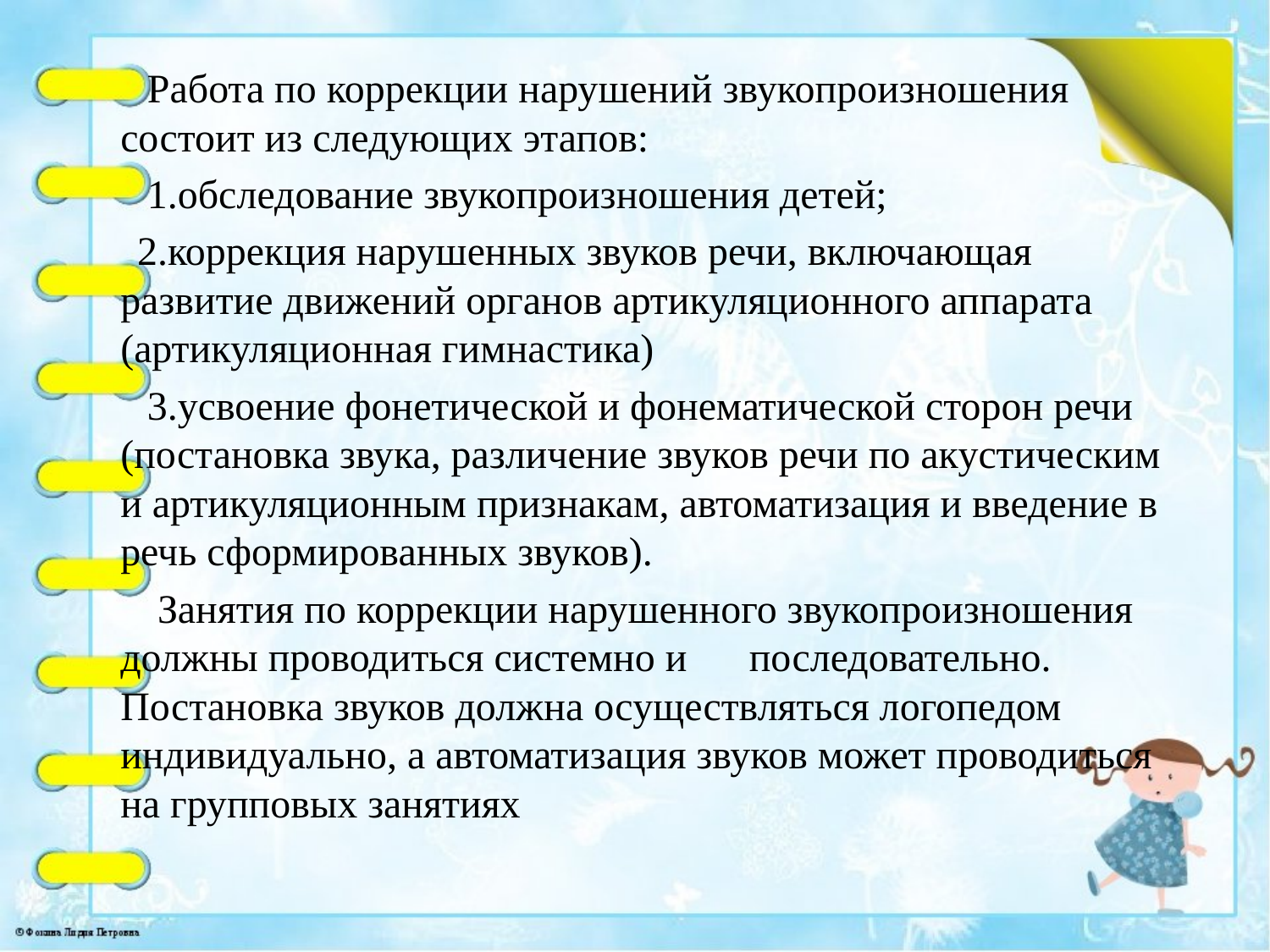

Работа по коррекции нарушений звукопроизношения состоит из следующих этапов:
       1.обследование звукопроизношения детей;
      2.коррекция нарушенных звуков речи, включающая развитие движений органов артикуляционного аппарата (артикуляционная гимнастика)
       3.усвоение фонетической и фонематической сторон речи (постановка звука, различение звуков речи по акустическим и артикуляционным признакам, автоматизация и введение в речь сформированных звуков).
        Занятия по коррекции нарушенного звукопроизношения должны проводиться системно и      последовательно.
Постановка звуков должна осуществляться логопедом индивидуально, а автоматизация звуков может проводиться на групповых занятиях